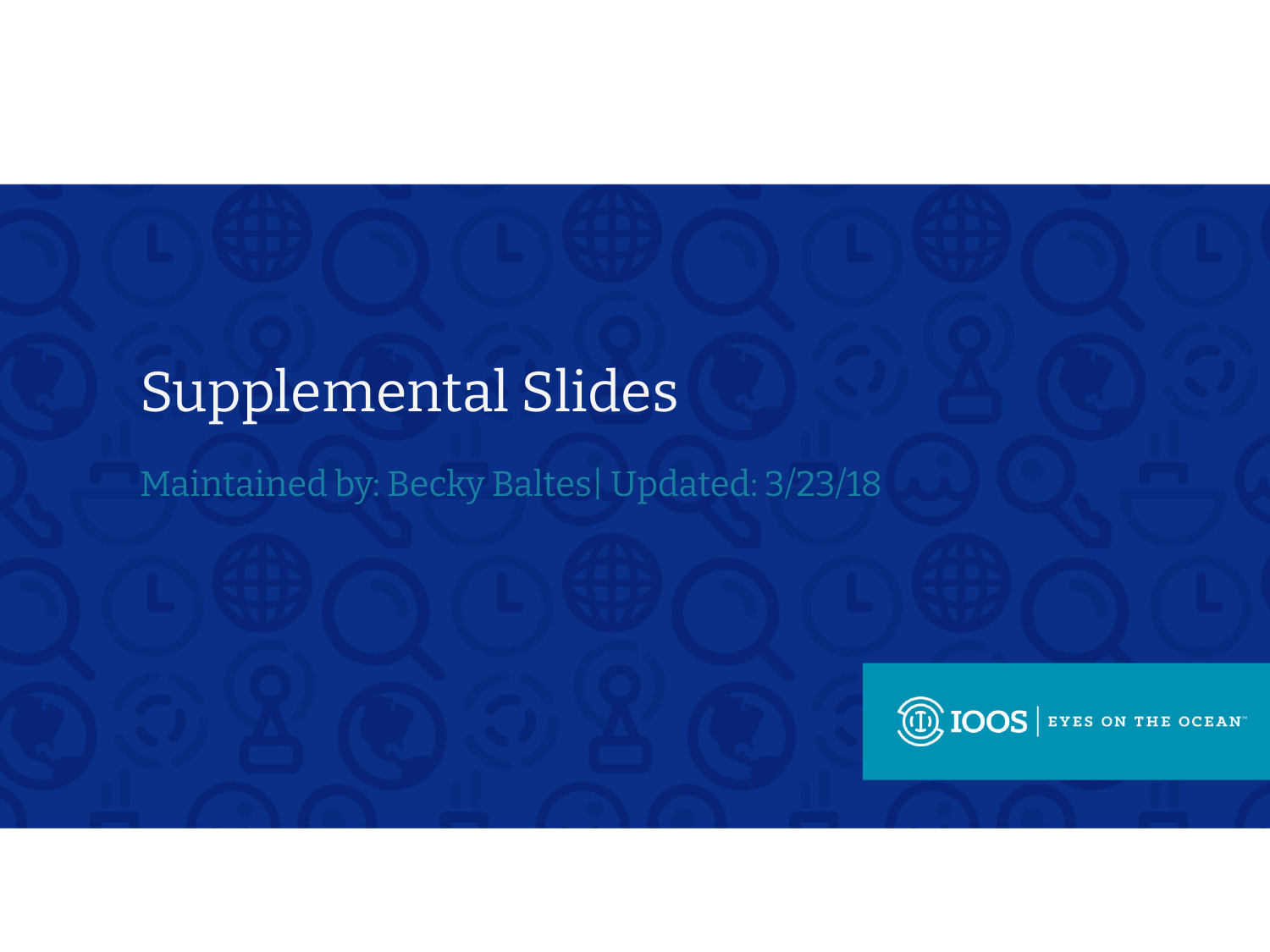

Supplemental Slides
Maintained by: Becky Baltes| Updated: 3/23/18